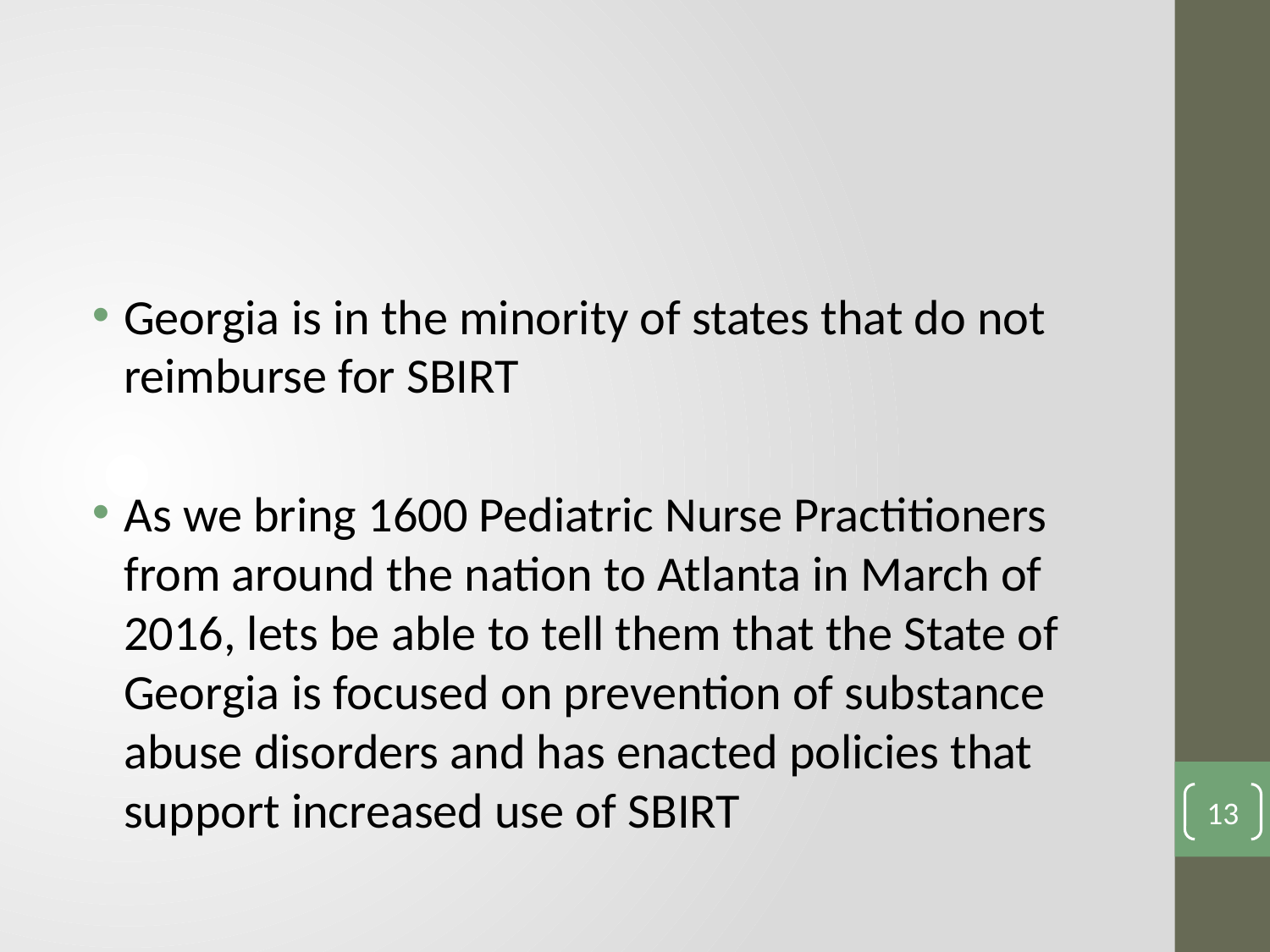

Georgia is in the minority of states that do not reimburse for SBIRT

As we bring 1600 Pediatric Nurse Practitioners from around the nation to Atlanta in March of 2016, lets be able to tell them that the State of Georgia is focused on prevention of substance abuse disorders and has enacted policies that support increased use of SBIRT
13